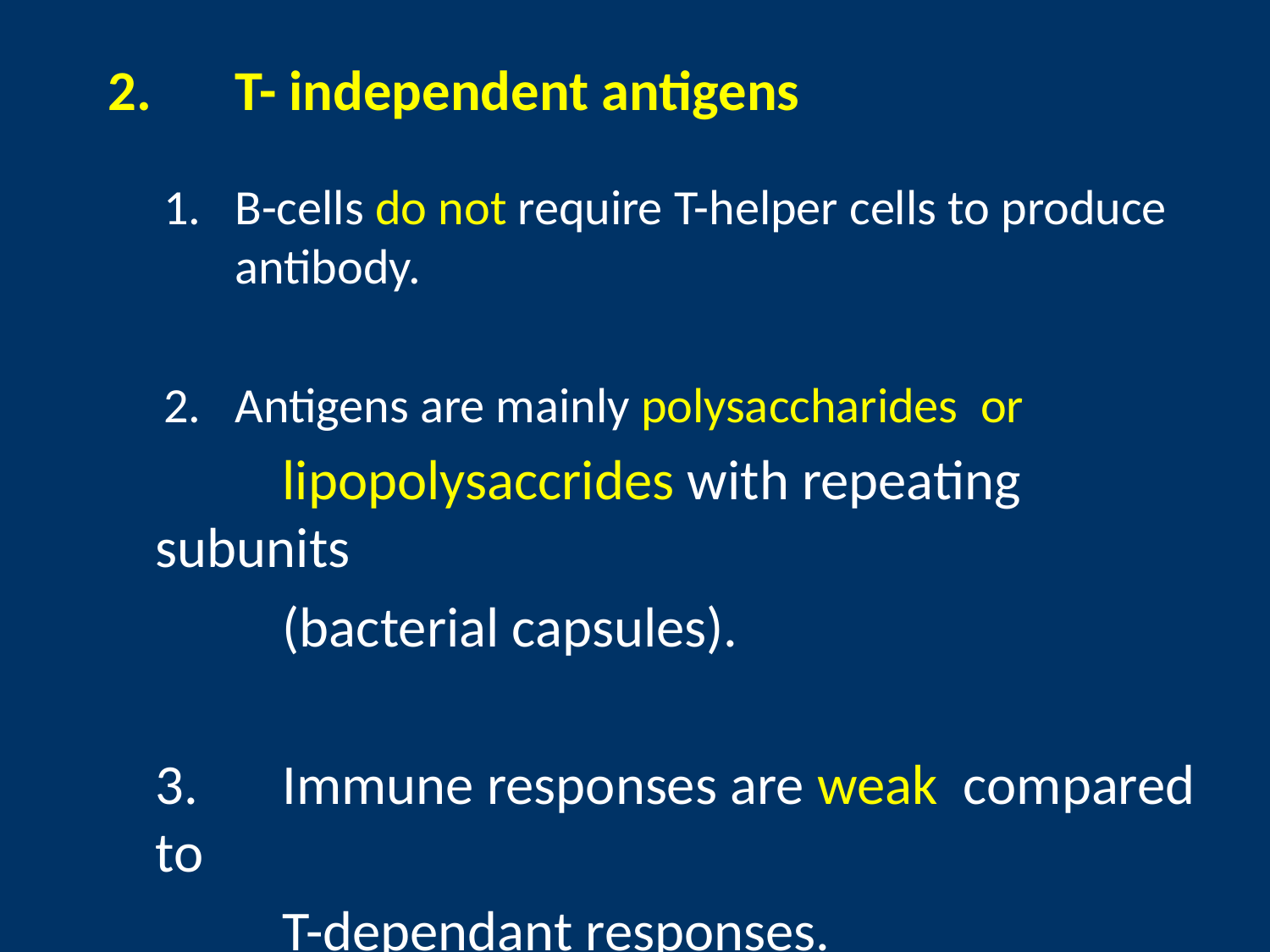

# 2.	T- independent antigens
B-cells do not require T-helper cells to produce antibody.

2.	Antigens are mainly polysaccharides  or
        	lipopolysaccrides with repeating subunits
		(bacterial capsules).

	3.	Immune responses are weak  compared to
      	T-dependant responses.